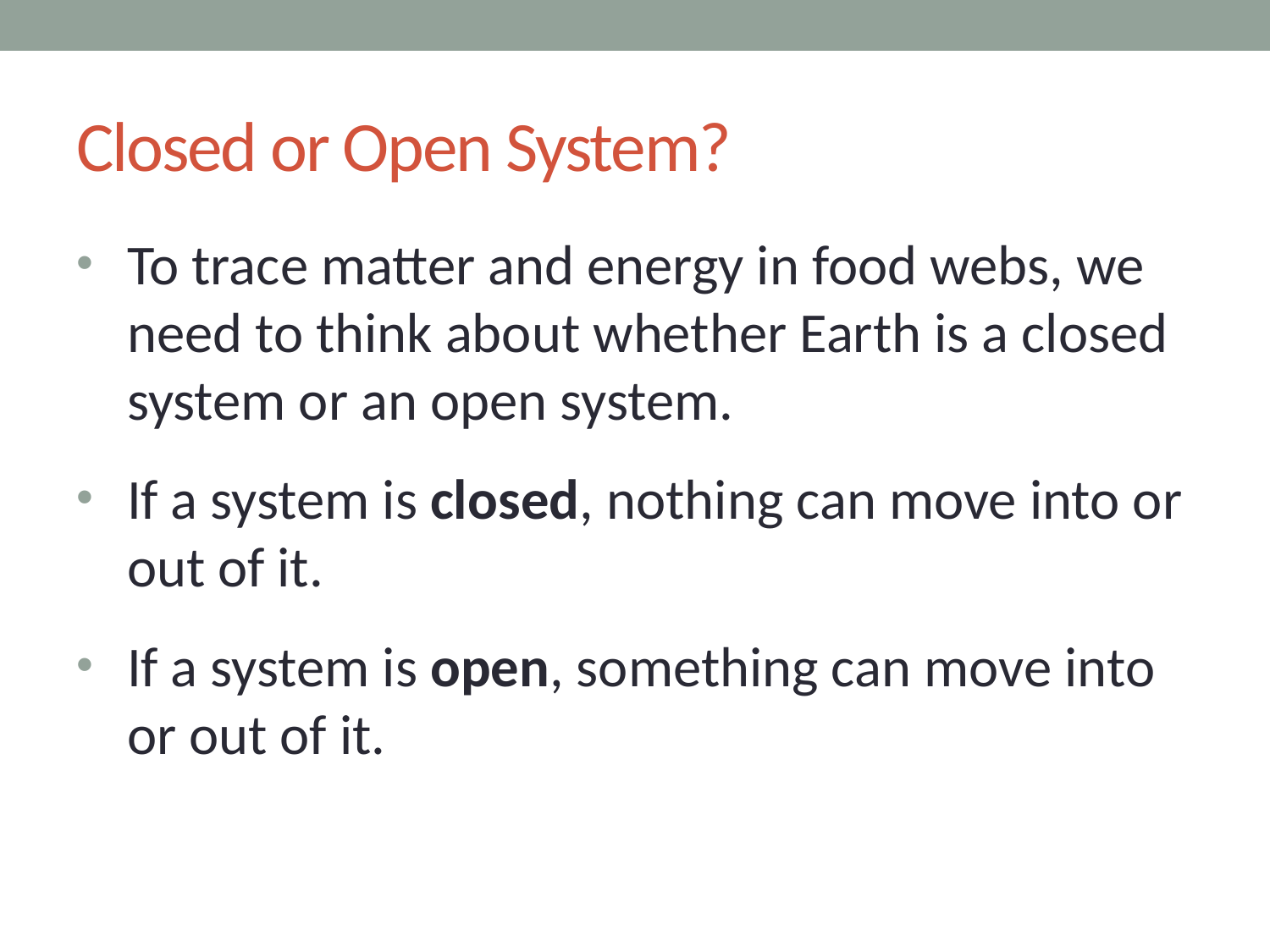

# Closed or Open System?
To trace matter and energy in food webs, we need to think about whether Earth is a closed system or an open system.
If a system is closed, nothing can move into or out of it.
If a system is open, something can move into or out of it.